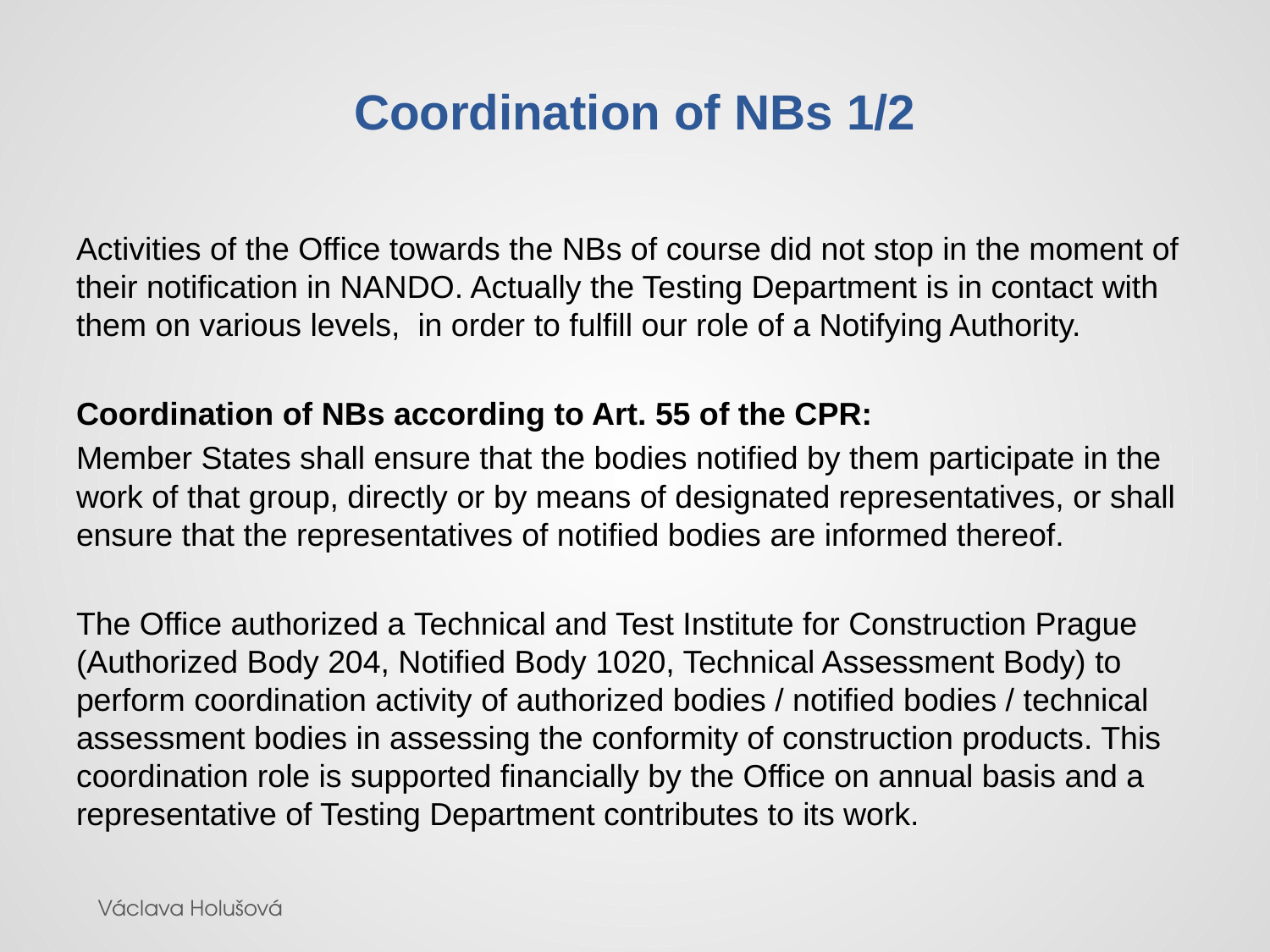

# Coordination of NBs 1/2
Activities of the Office towards the NBs of course did not stop in the moment of their notification in NANDO. Actually the Testing Department is in contact with them on various levels,  in order to fulfill our role of a Notifying Authority.

Coordination of NBs according to Art. 55 of the CPR:
Member States shall ensure that the bodies notified by them participate in the work of that group, directly or by means of designated representatives, or shall ensure that the representatives of notified bodies are informed thereof.

The Office authorized a Technical and Test Institute for Construction Prague (Authorized Body 204, Notified Body 1020, Technical Assessment Body) to perform coordination activity of authorized bodies / notified bodies / technical assessment bodies in assessing the conformity of construction products. This coordination role is supported financially by the Office on annual basis and a representative of Testing Department contributes to its work.
Václava Holušová